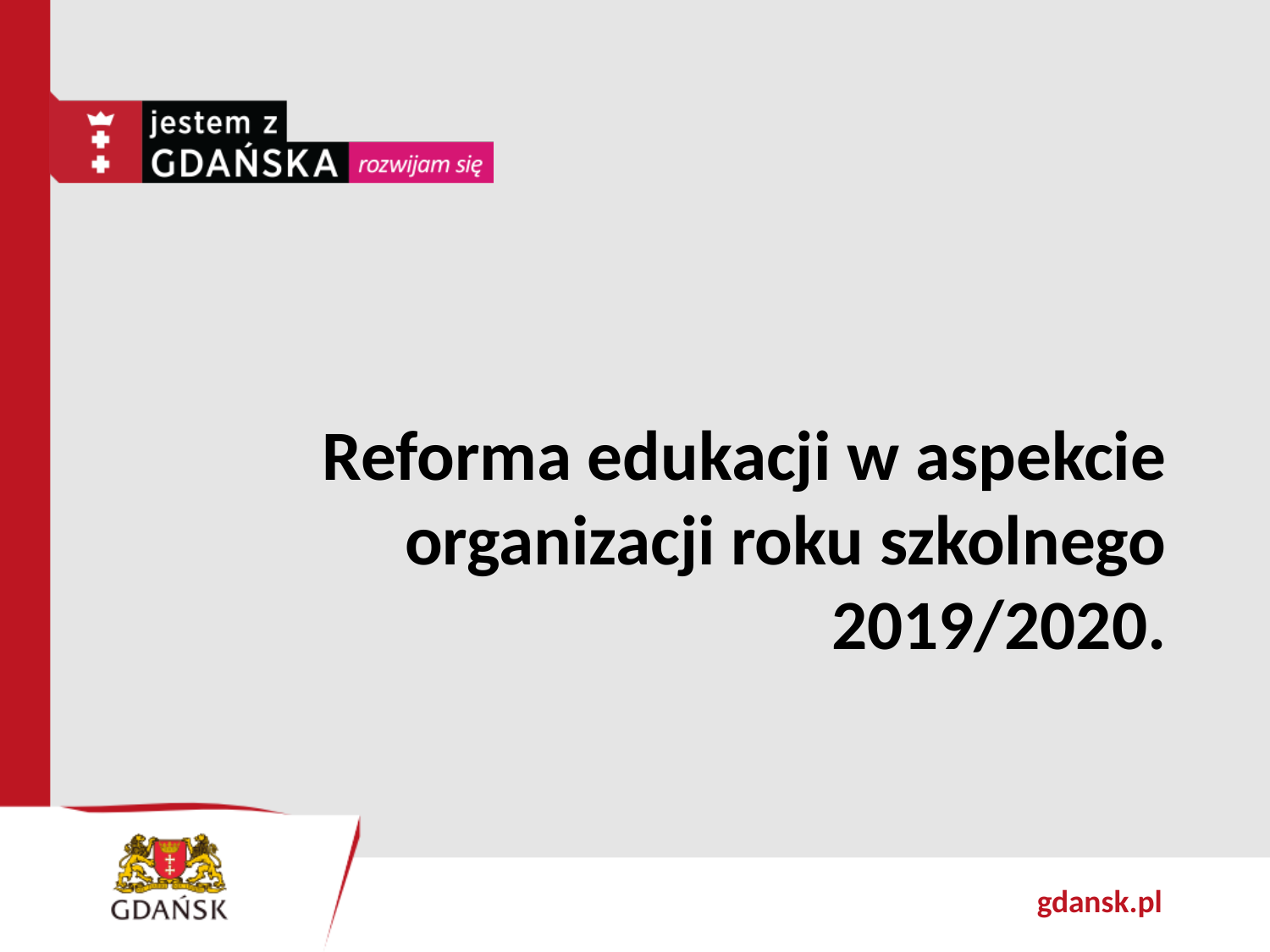

# Reforma edukacji w aspekcie organizacji roku szkolnego 2019/2020.